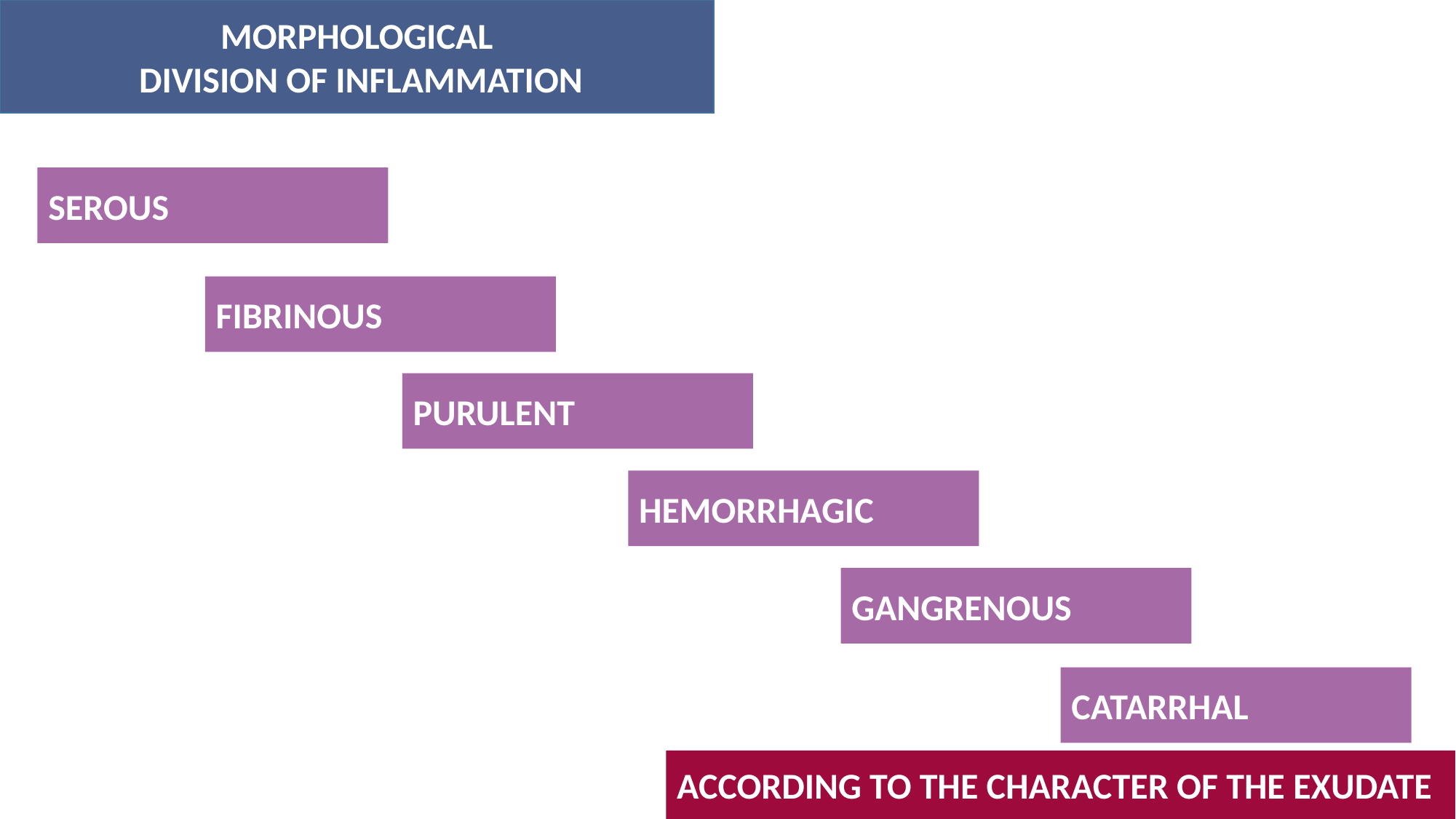

MORPHOLOGICAL
 DIVISION OF INFLAMMATION
SEROUS
FIBRINOUS
PURULENT
HEMORRHAGIC
GANGRENOUS
CATARRHAL
ACCORDING TO THE CHARACTER OF THE EXUDATE